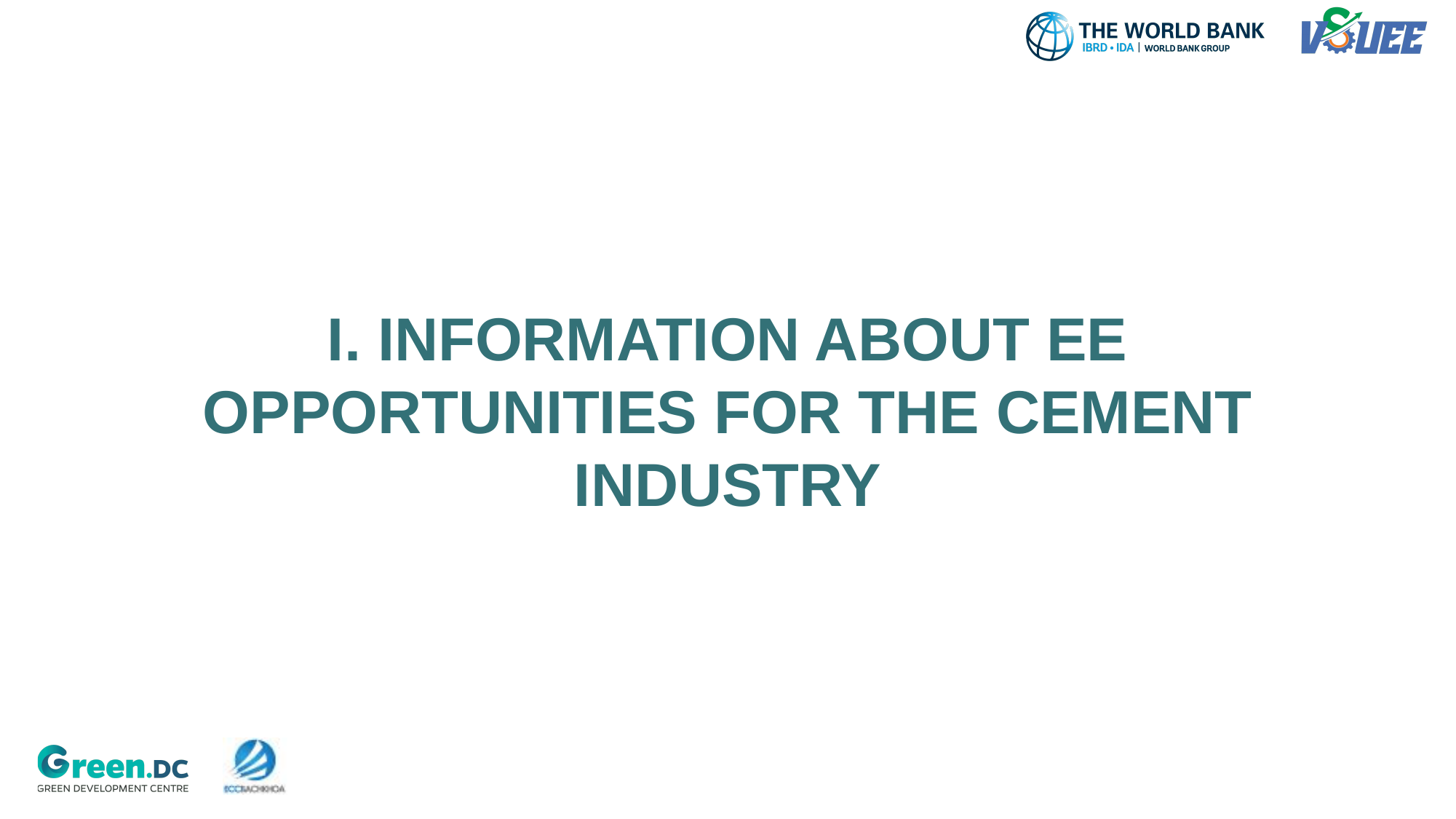

# I. INFORMATION ABOUT EE OPPORTUNITIES FOR THE CEMENT INDUSTRY